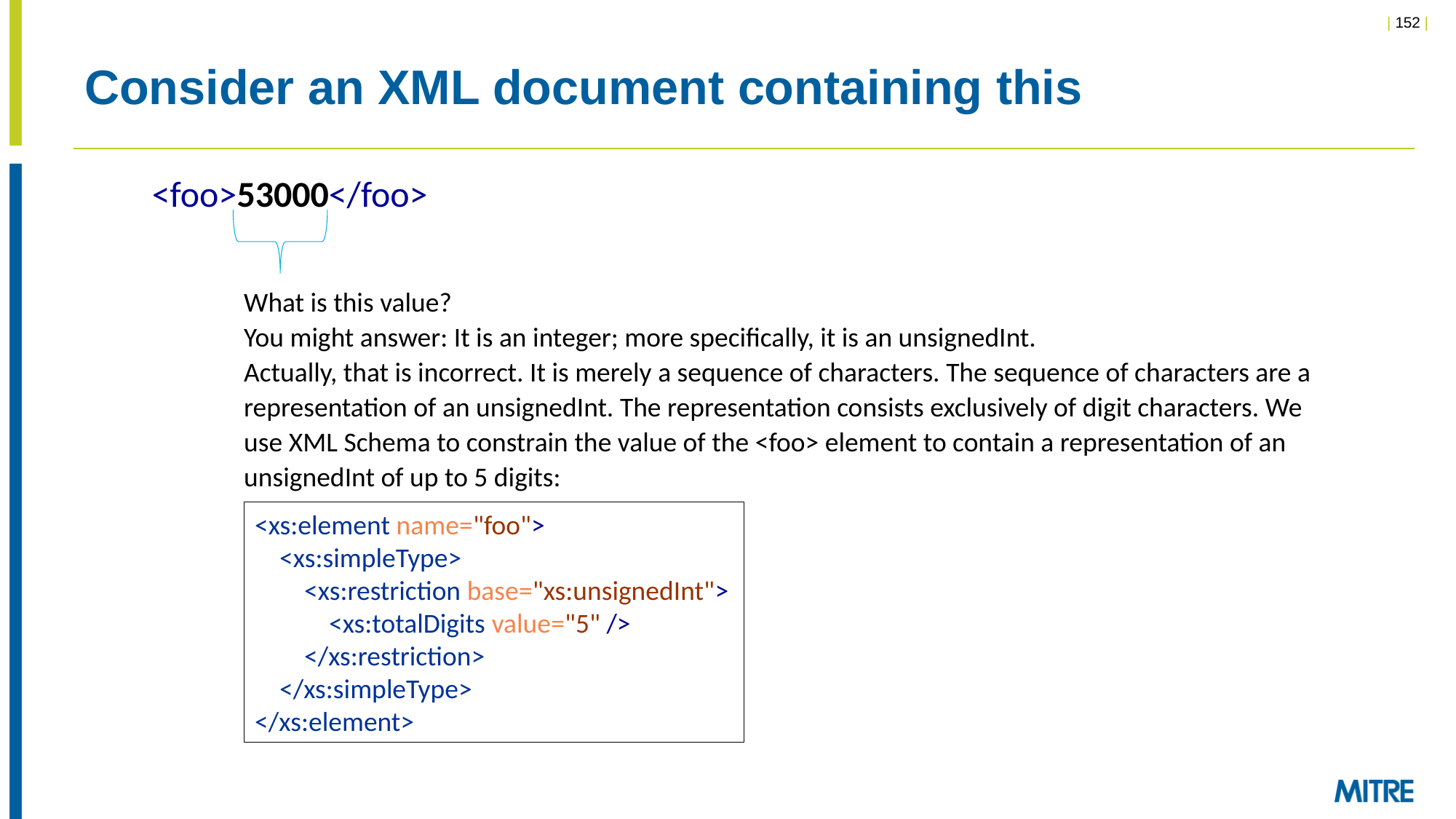

# Consider an XML document containing this
<foo>53000</foo>

What is this value?
You might answer: It is an integer; more specifically, it is an unsignedInt.
Actually, that is incorrect. It is merely a sequence of characters. The sequence of characters are a representation of an unsignedInt. The representation consists exclusively of digit characters. We use XML Schema to constrain the value of the <foo> element to contain a representation of an unsignedInt of up to 5 digits:
<xs:element name="foo">
    <xs:simpleType>
        <xs:restriction base="xs:unsignedInt">
            <xs:totalDigits value="5" />
        </xs:restriction>
    </xs:simpleType>
</xs:element>